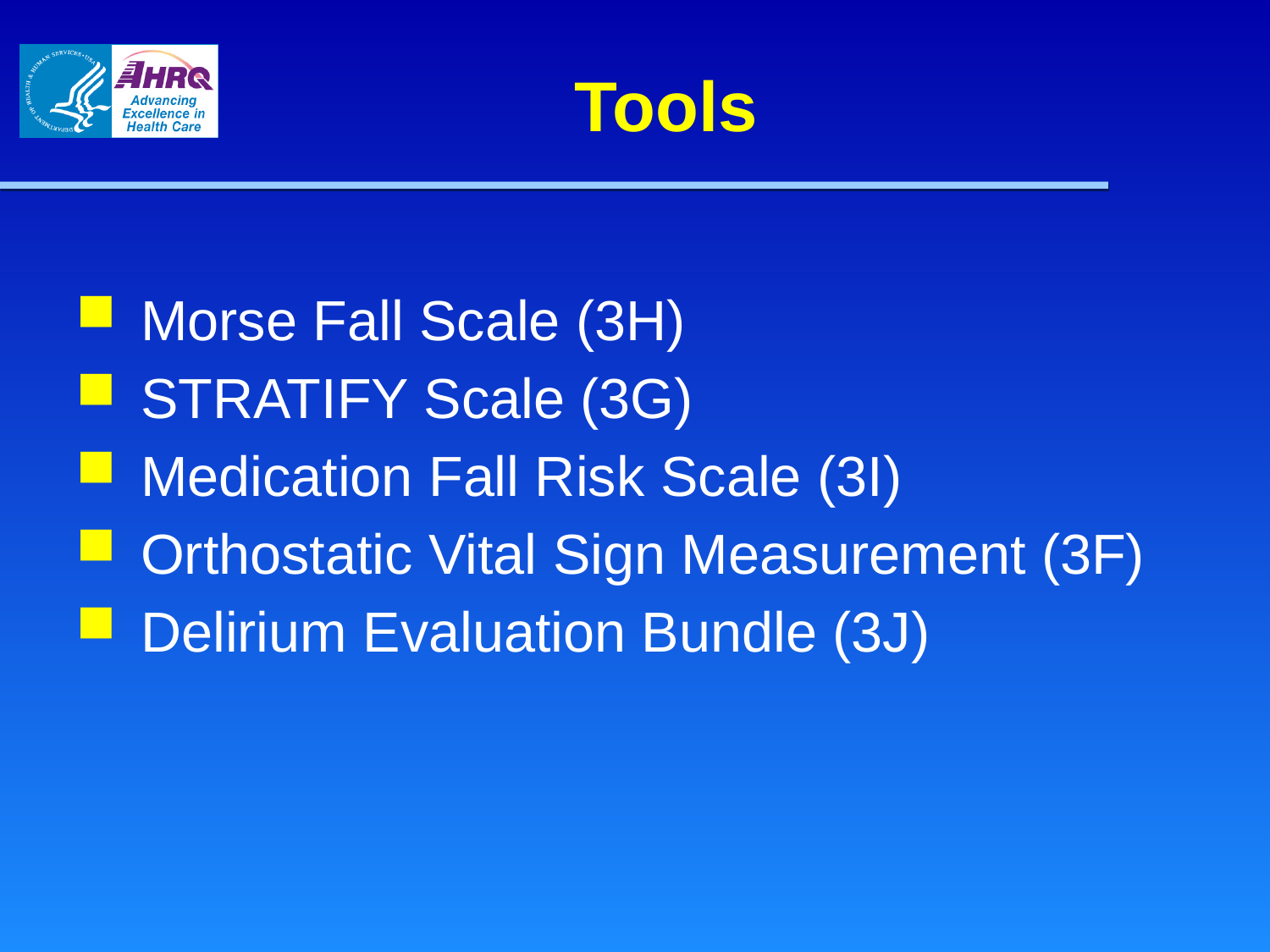

# Tools
Morse Fall Scale (3H)
STRATIFY Scale (3G)
Medication Fall Risk Scale (3I)
Orthostatic Vital Sign Measurement (3F)
Delirium Evaluation Bundle (3J)